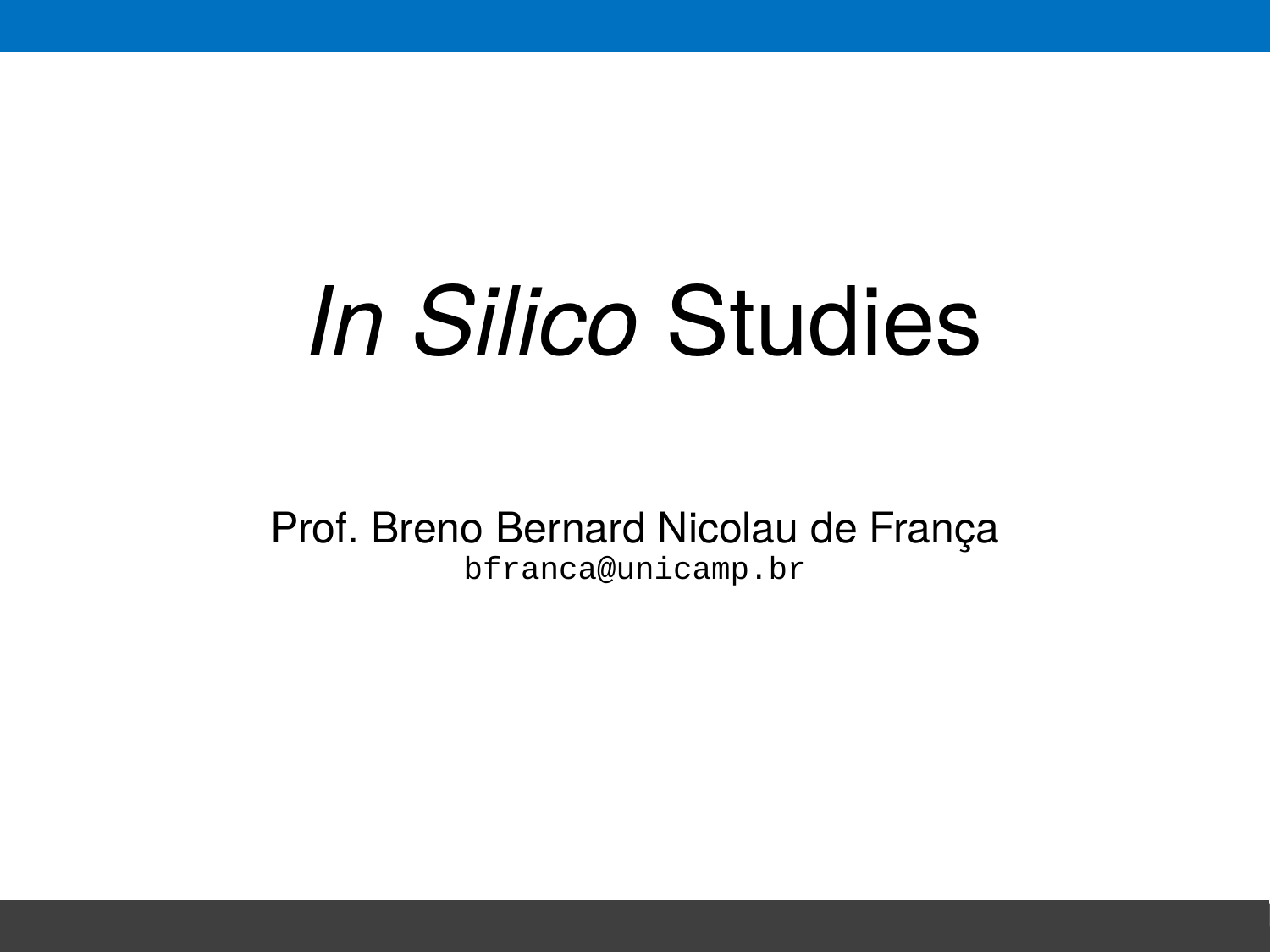

# In Silico Studies
Prof. Breno Bernard Nicolau de França
bfranca@unicamp.br